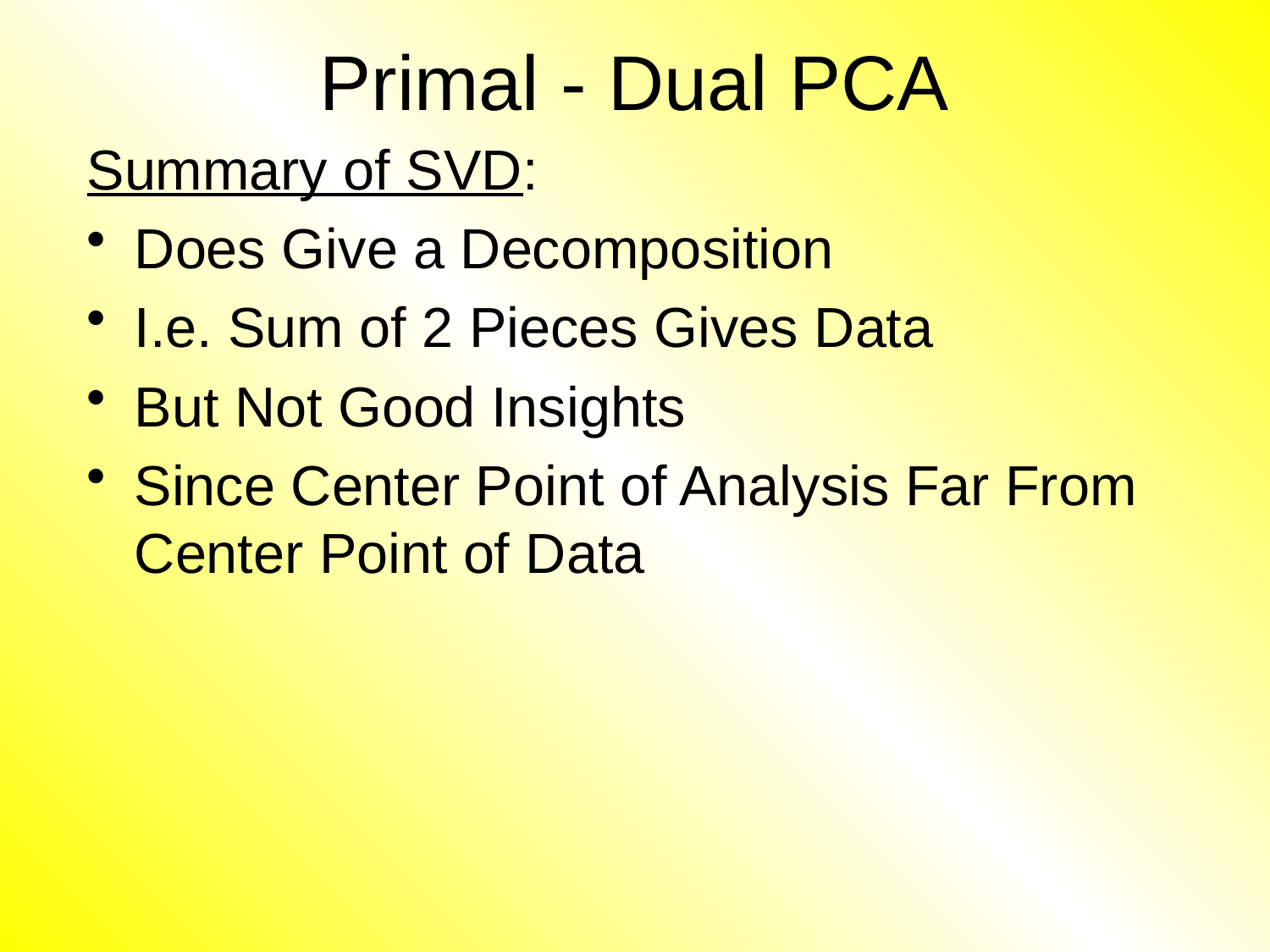

Primal - Dual PCA
Summary of SVD:
Does Give a Decomposition
I.e. Sum of 2 Pieces Gives Data
But Not Good Insights
Since Center Point of Analysis Far From Center Point of Data